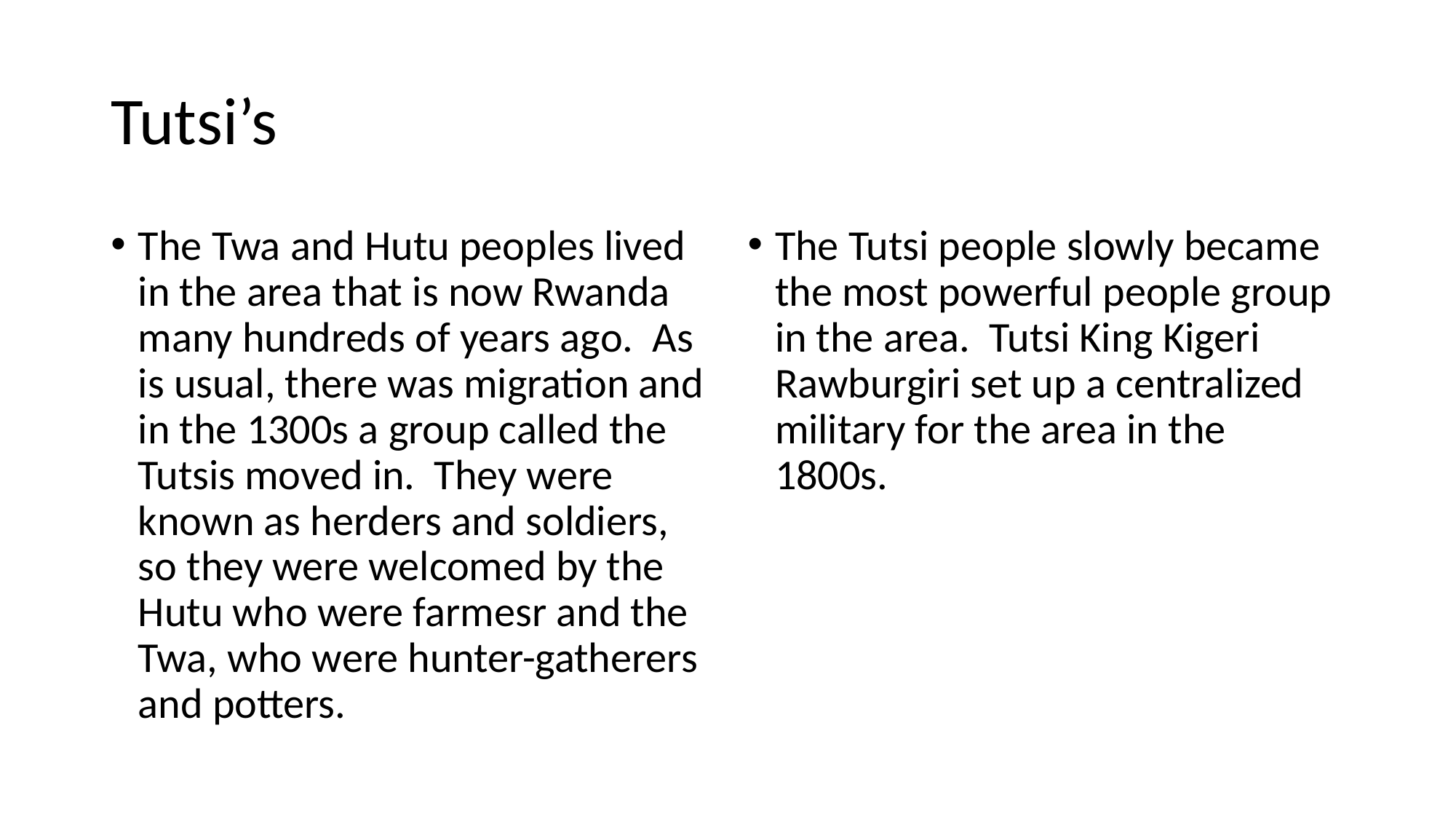

# Tutsi’s
The Twa and Hutu peoples lived in the area that is now Rwanda many hundreds of years ago.  As is usual, there was migration and in the 1300s a group called the Tutsis moved in.  They were known as herders and soldiers, so they were welcomed by the Hutu who were farmesr and the Twa, who were hunter-gatherers and potters.
The Tutsi people slowly became the most powerful people group in the area.  Tutsi King Kigeri Rawburgiri set up a centralized military for the area in the 1800s.